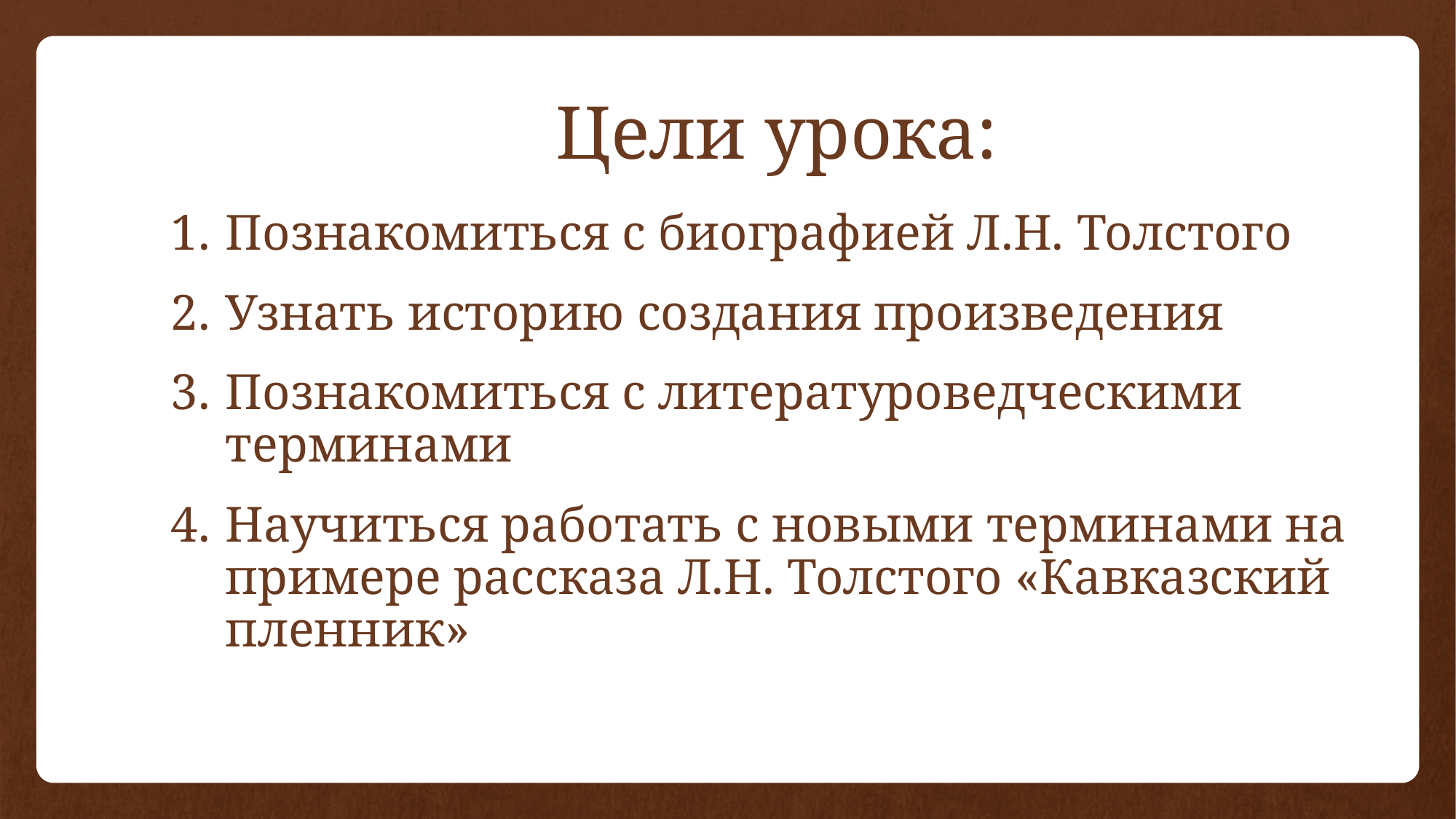

# Цели урока:
Познакомиться с биографией Л.Н. Толстого
Узнать историю создания произведения
Познакомиться с литературоведческими терминами
Научиться работать с новыми терминами на примере рассказа Л.Н. Толстого «Кавказский пленник»